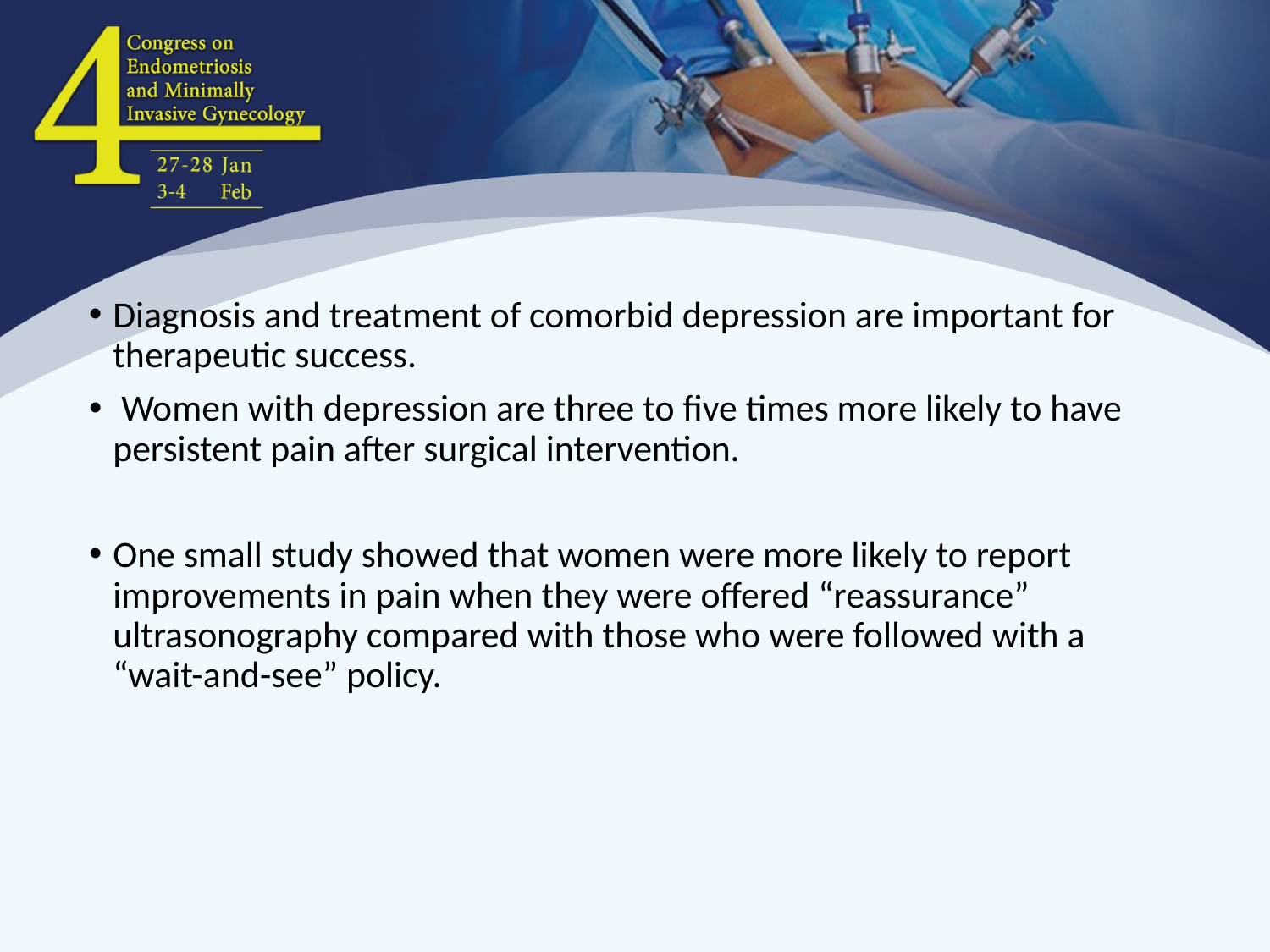

Diagnosis and treatment of comorbid depression are important for therapeutic success.
 Women with depression are three to five times more likely to have persistent pain after surgical intervention.

One small study showed that women were more likely to report improvements in pain when they were offered “reassurance” ultrasonography compared with those who were followed with a “wait-and-see” policy.